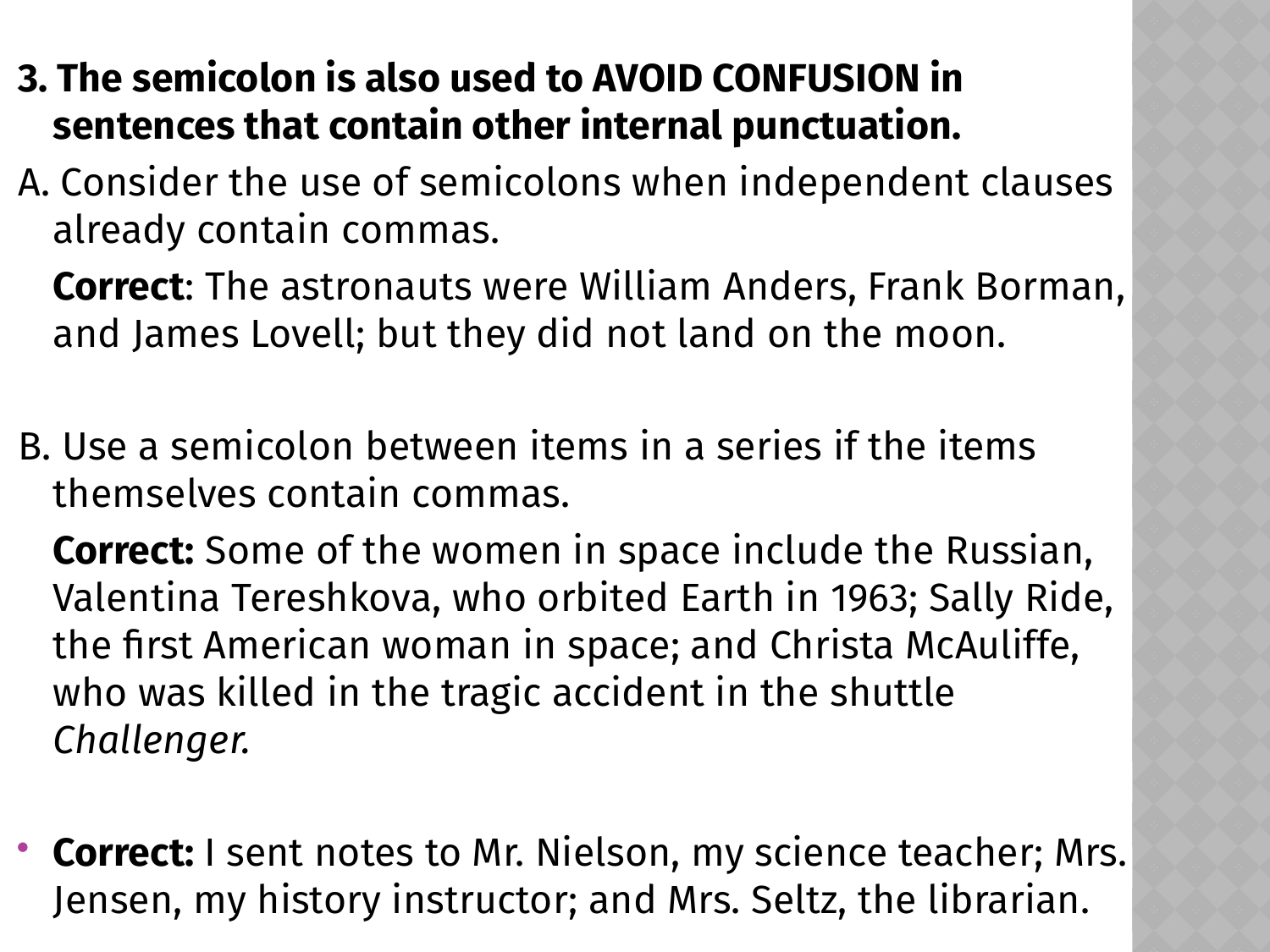

3. The semicolon is also used to AVOID CONFUSION in sentences that contain other internal punctuation.
A. Consider the use of semicolons when independent clauses already contain commas.
	Correct: The astronauts were William Anders, Frank Borman, and James Lovell; but they did not land on the moon.

B. Use a semicolon between items in a series if the items themselves contain commas.
	Correct: Some of the women in space include the Russian, Valentina Tereshkova, who orbited Earth in 1963; Sally Ride, the first American woman in space; and Christa McAuliffe, who was killed in the tragic accident in the shuttle Challenger.

Correct: I sent notes to Mr. Nielson, my science teacher; Mrs. Jensen, my history instructor; and Mrs. Seltz, the librarian.